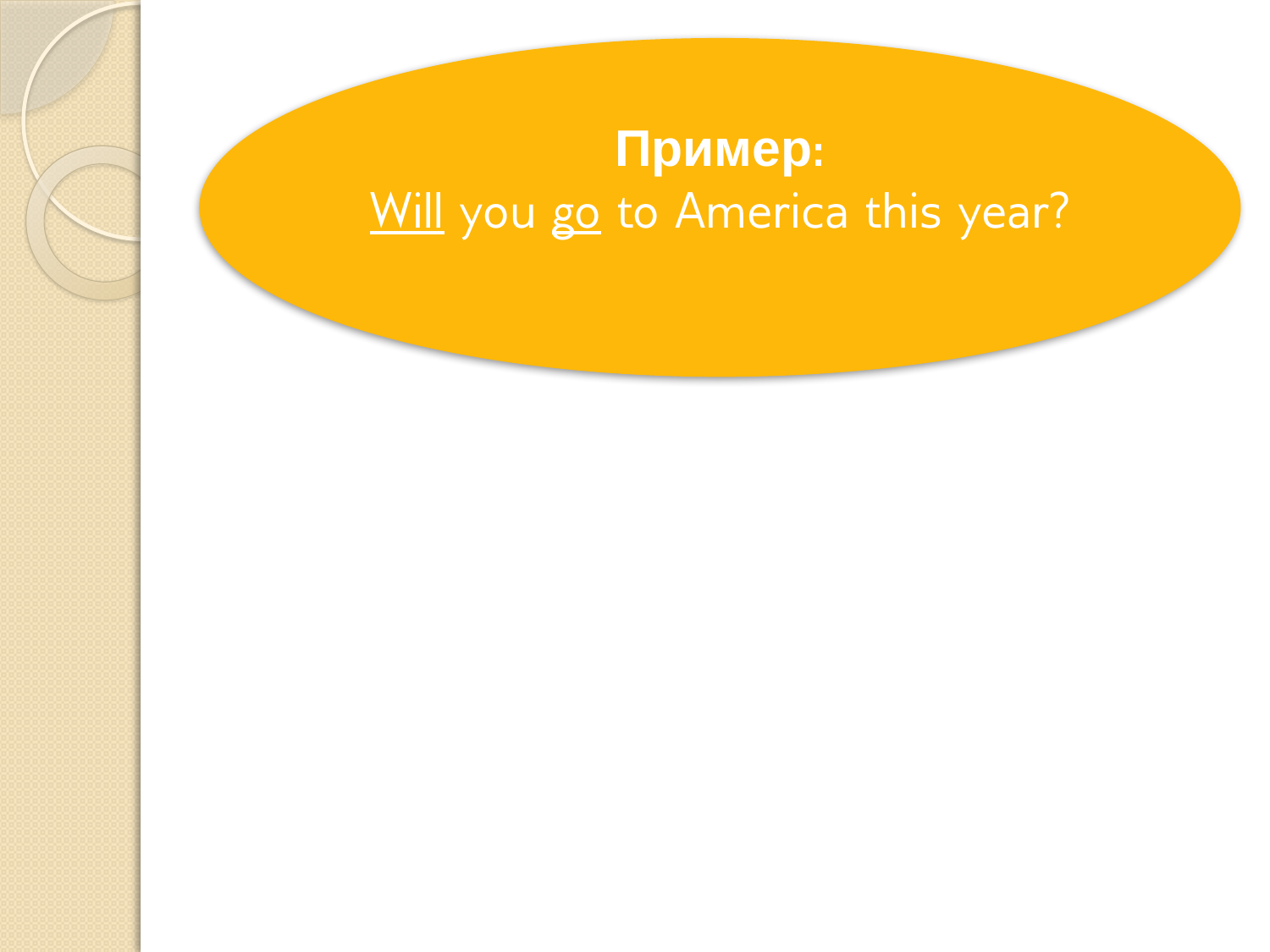

Пример:
Will you go to America this year?